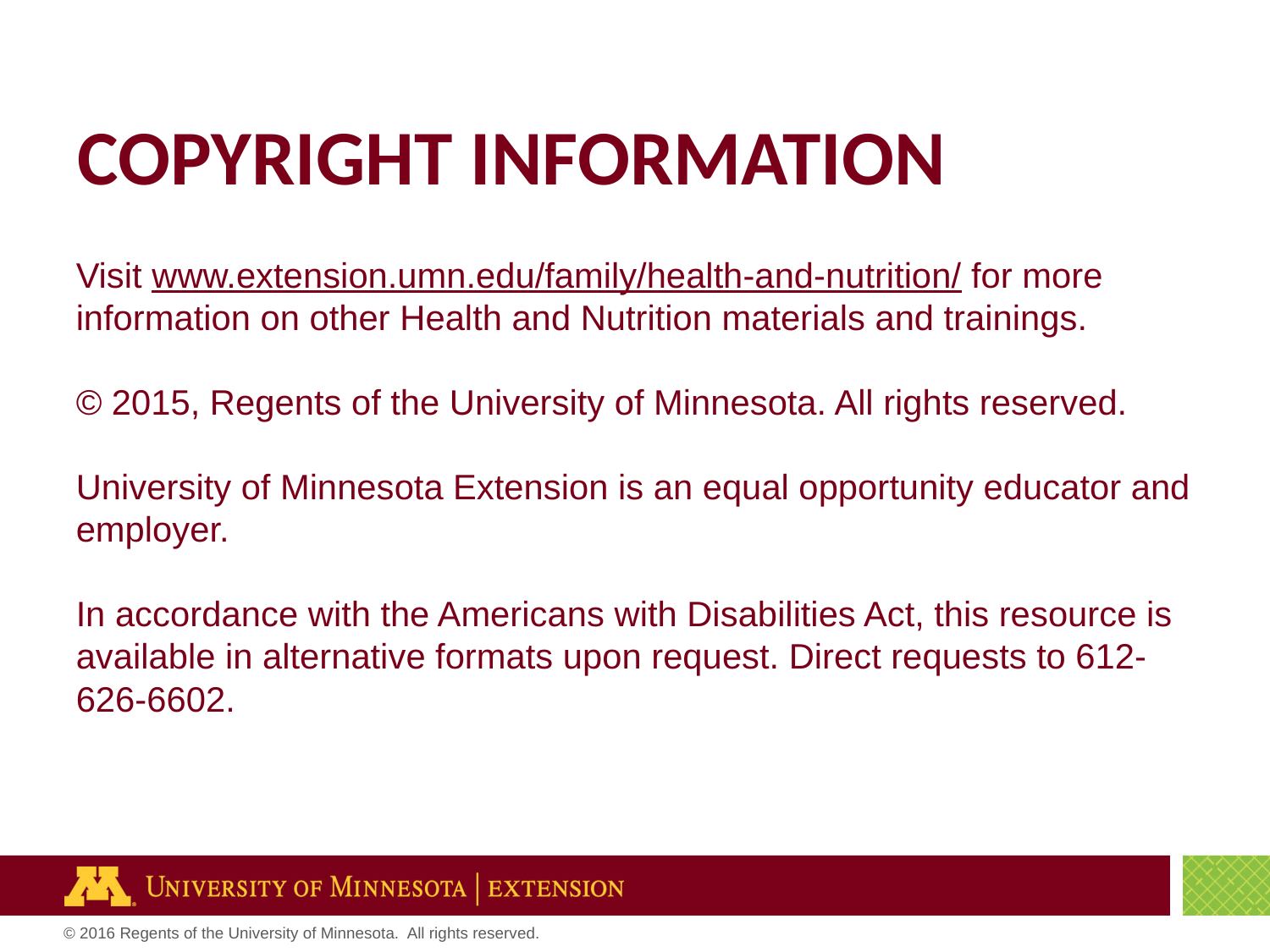

# Copyright information
Visit www.extension.umn.edu/family/health-and-nutrition/ for more information on other Health and Nutrition materials and trainings.
© 2015, Regents of the University of Minnesota. All rights reserved.

University of Minnesota Extension is an equal opportunity educator and employer.

In accordance with the Americans with Disabilities Act, this resource is available in alternative formats upon request. Direct requests to 612-626-6602.